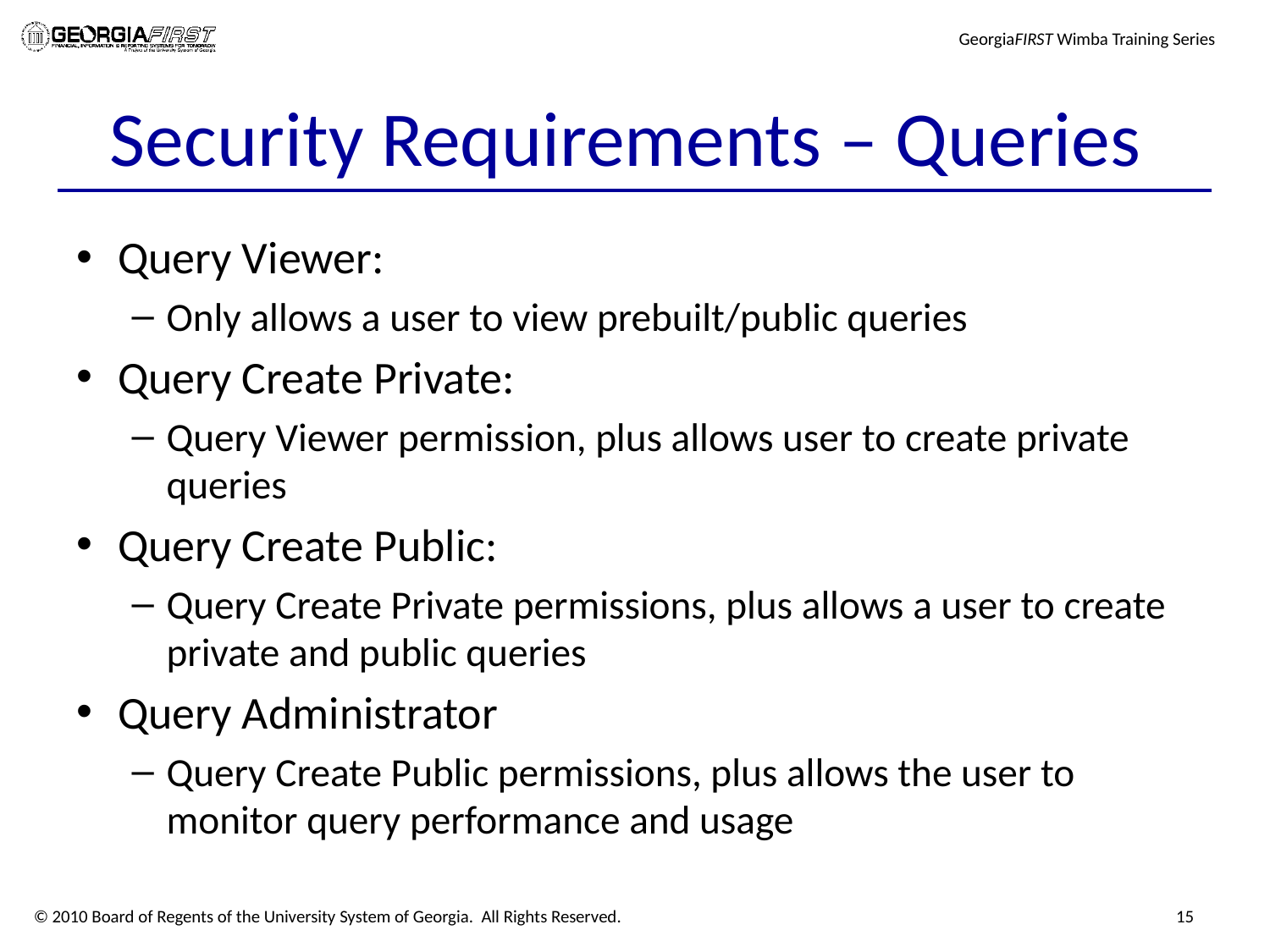

# Security Requirements – Queries
Query Viewer:
Only allows a user to view prebuilt/public queries
Query Create Private:
Query Viewer permission, plus allows user to create private queries
Query Create Public:
Query Create Private permissions, plus allows a user to create private and public queries
Query Administrator
Query Create Public permissions, plus allows the user to monitor query performance and usage